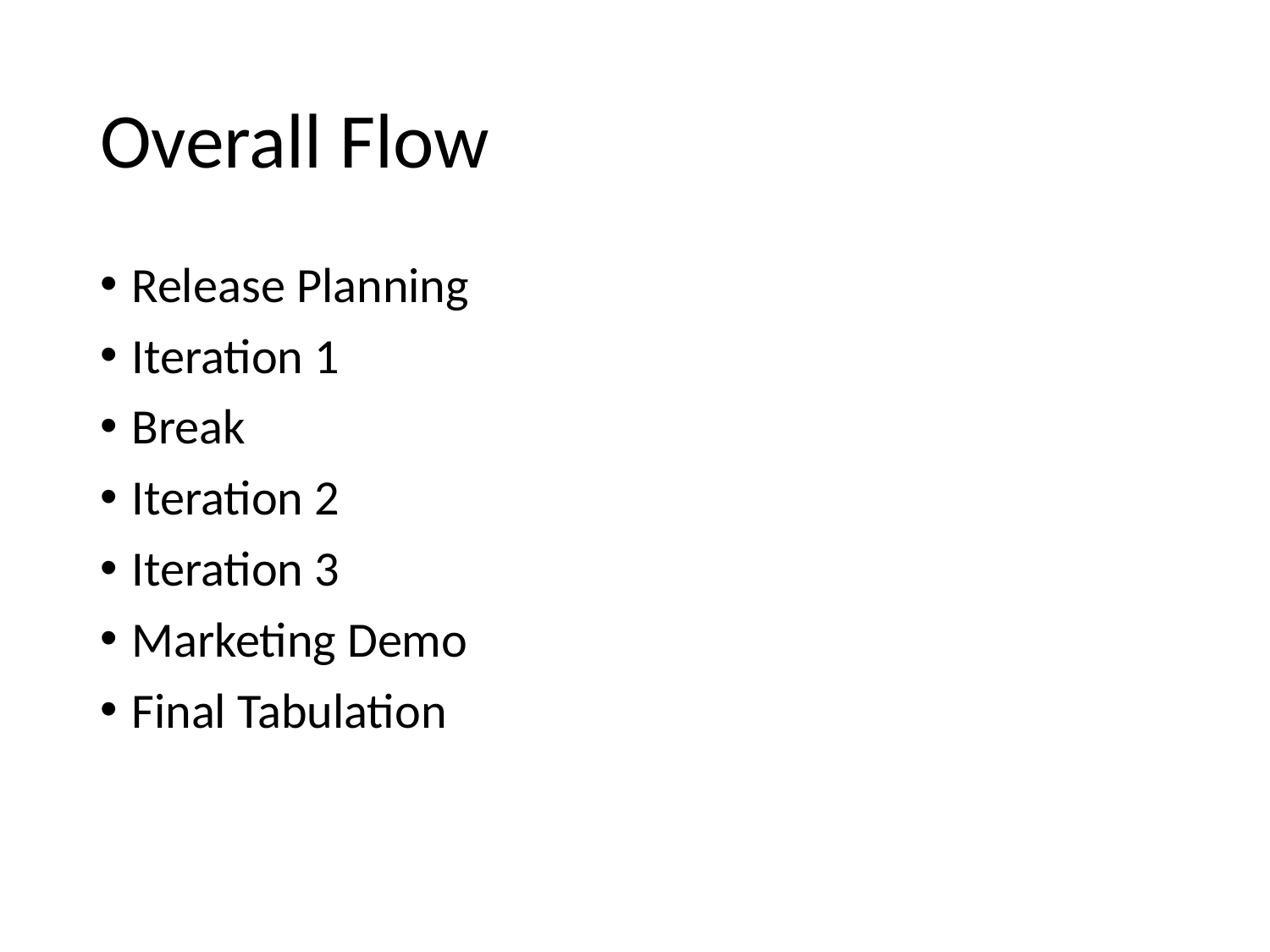

# Overall Flow
Release Planning
Iteration 1
Break
Iteration 2
Iteration 3
Marketing Demo
Final Tabulation